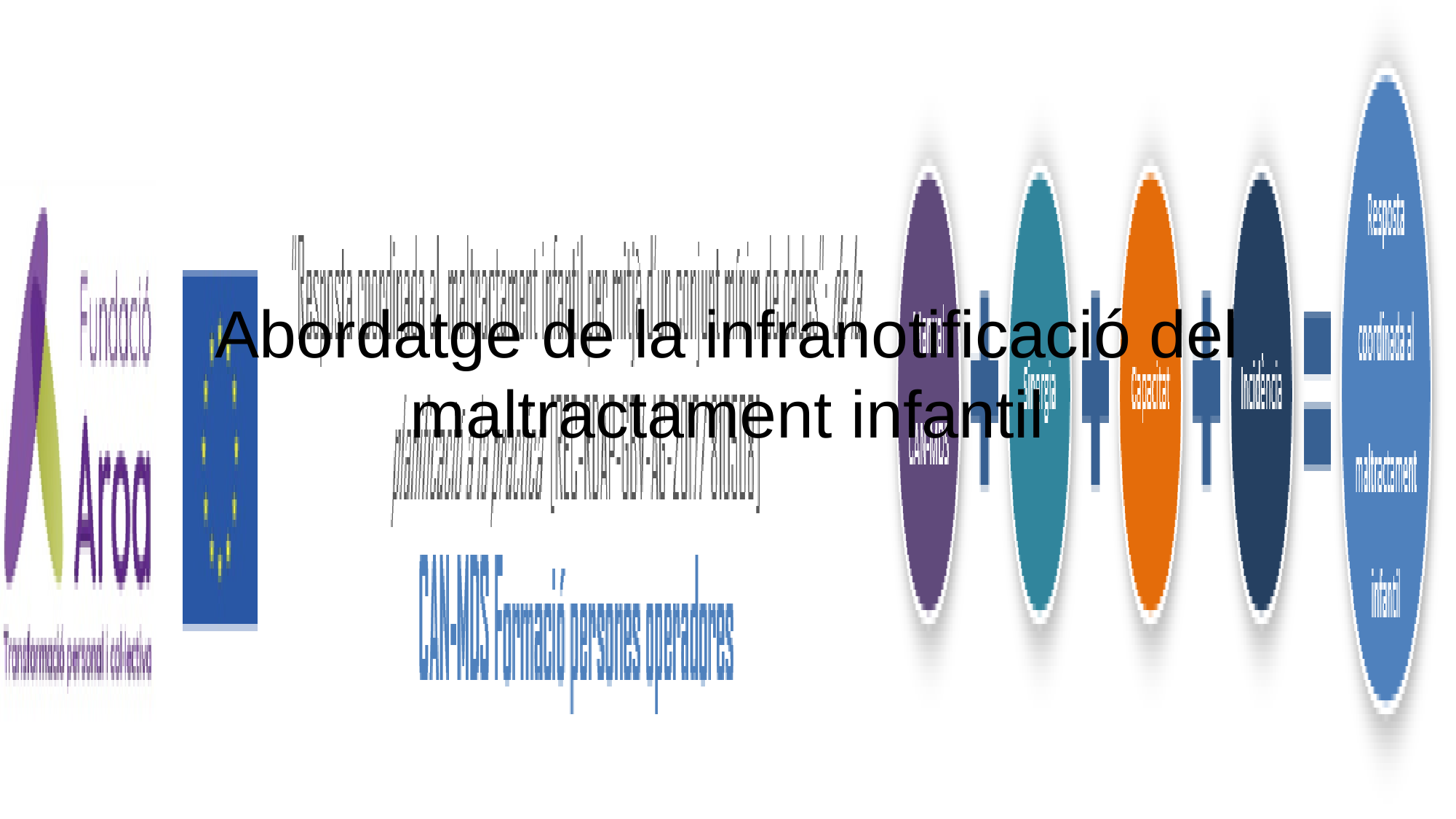

Abordatge de la infranotificació del maltractament infantil